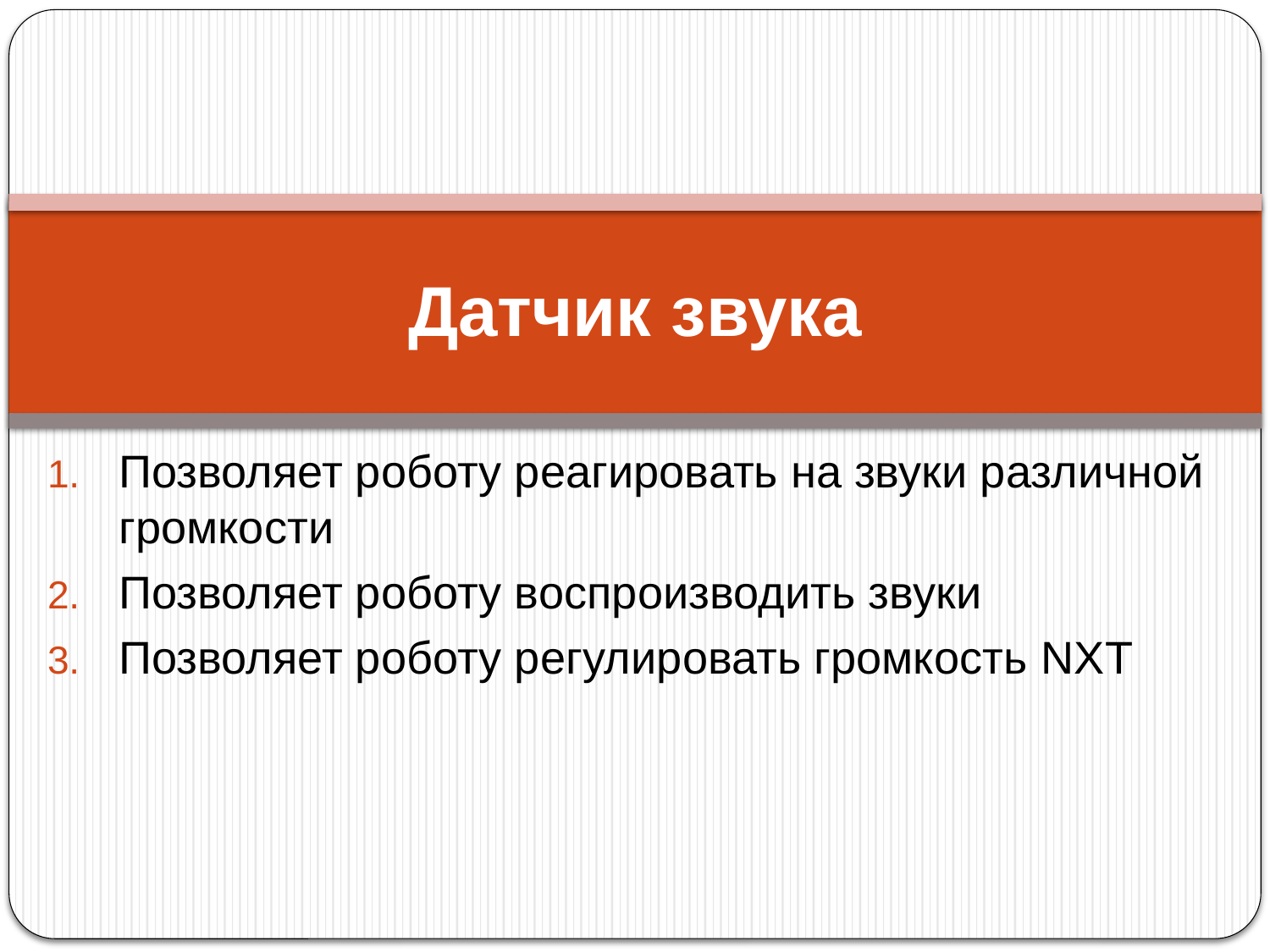

# Датчик звука
Позволяет роботу реагировать на звуки различной громкости
Позволяет роботу воспроизводить звуки
Позволяет роботу регулировать громкость NXT